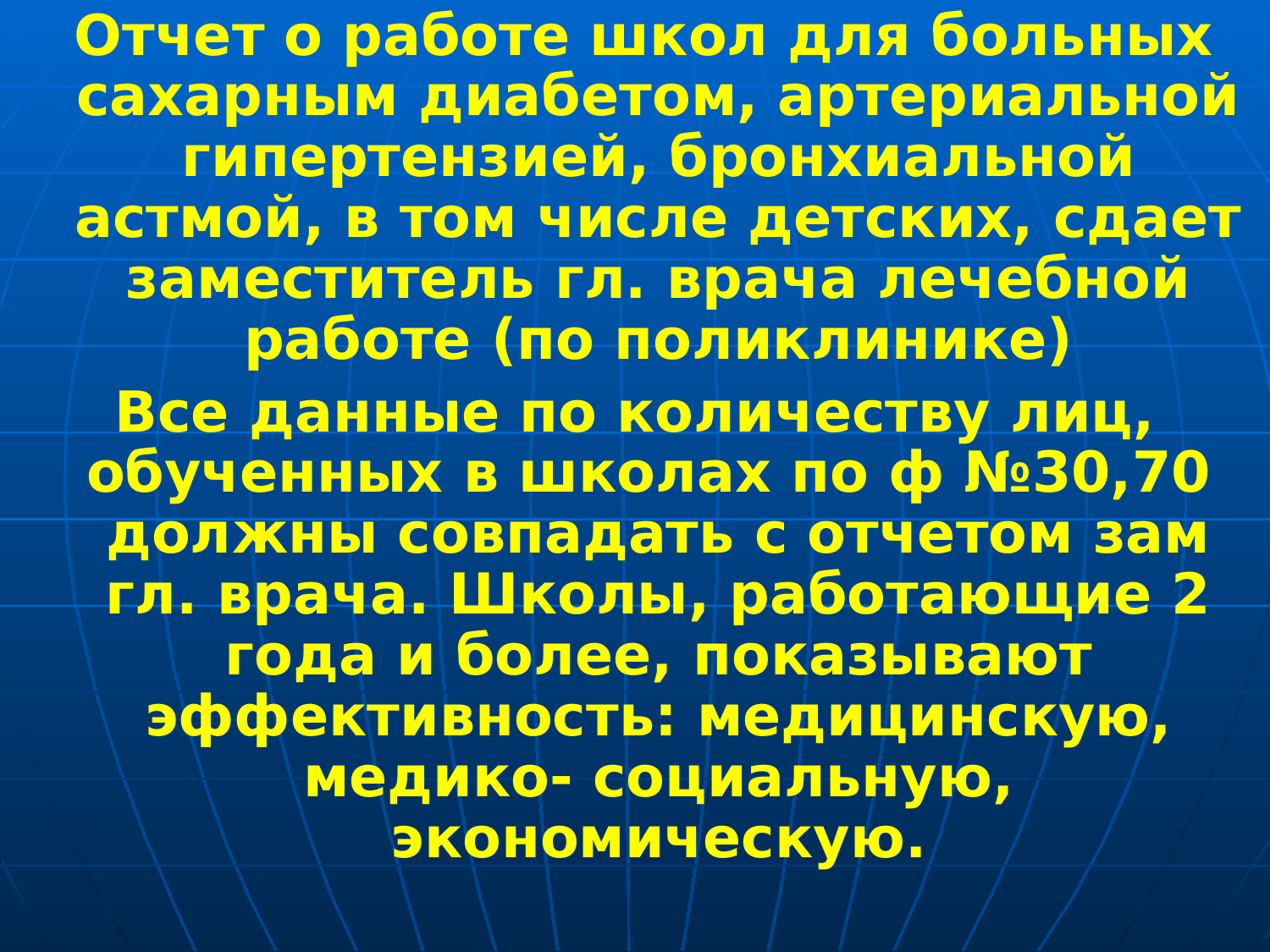

Отчет о работе школ для больных сахарным диабетом, артериальной гипертензией, бронхиальной астмой, в том числе детских, сдает заместитель гл. врача лечебной работе (по поликлинике)
Все данные по количеству лиц, обученных в школах по ф №30,70  должны совпадать с отчетом зам гл. врача. Школы, работающие 2 года и более, показывают эффективность: медицинскую, медико- социальную, экономическую.
#